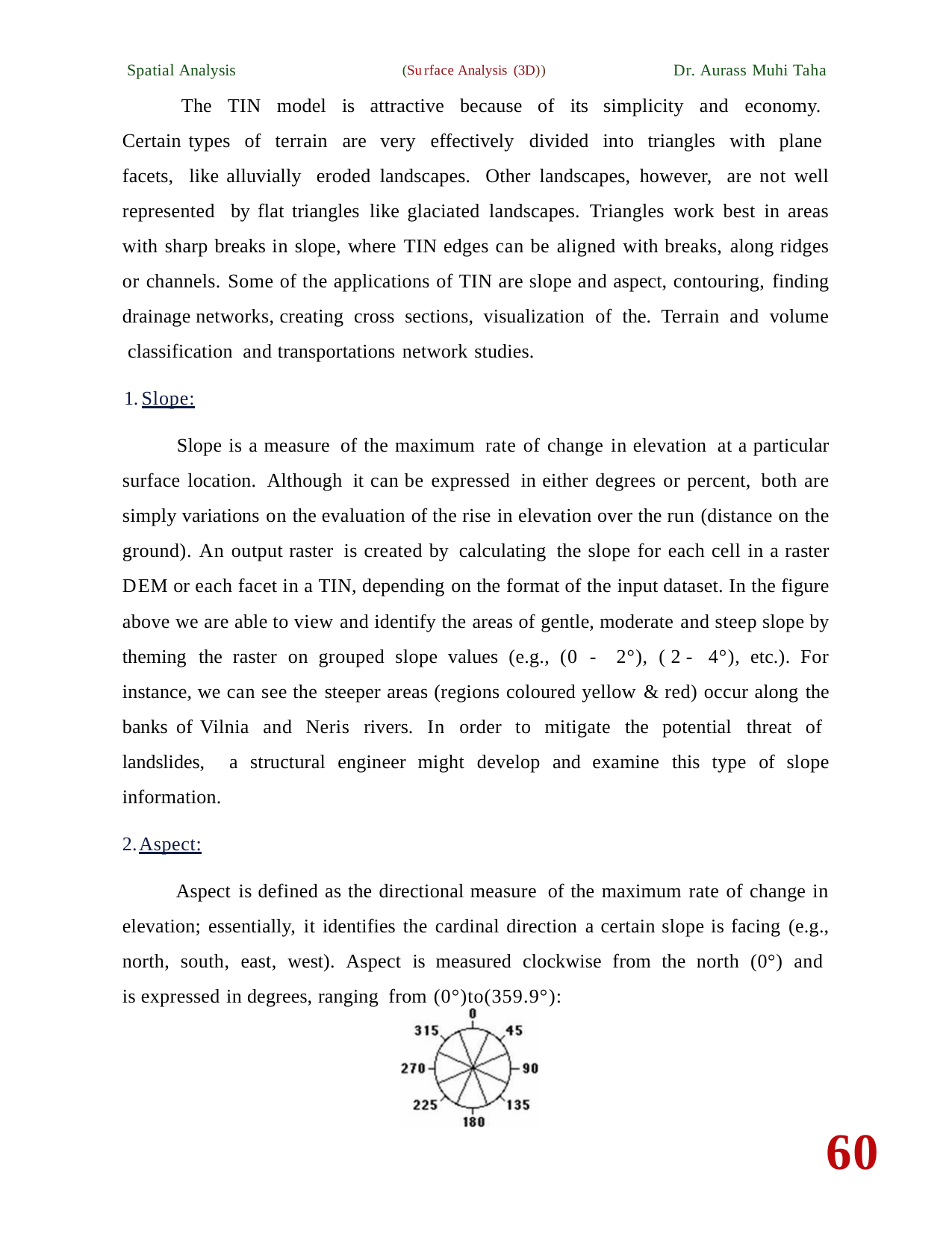

Spatial Analysis	(Surface Analysis (3D))	Dr. Aurass Muhi Taha
The  TIN  model  is  attractive  because  of  its  simplicity  and  economy.  Certain types  of  terrain  are  very  effectively  divided  into  triangles  with  plane  facets,  like alluvially  eroded landscapes.  Other landscapes, however,  are not well represented  by flat triangles like glaciated landscapes. Triangles work best in areas with sharp breaks in slope, where TIN edges can be aligned with breaks, along ridges or channels. Some of the applications of TIN are slope and aspect, contouring, finding drainage networks, creating  cross  sections,  visualization  of  the.  Terrain  and  volume  classification  and transportations network studies.

Slope:

Slope is a measure  of the maximum  rate of change in elevation  at a particular surface location.  Although  it can be expressed  in either degrees or percent,  both are simply variations on the evaluation of the rise in elevation over the run (distance on the ground). An output raster  is created by  calculating  the slope for each cell in a raster DEM or each facet in a TIN, depending on the format of the input dataset. In the figure above we are able to view and identify the areas of gentle, moderate and steep slope by theming the raster on grouped slope values (e.g., (0 - 2°), (2- 4°), etc.). For instance, we can see the steeper areas (regions coloured yellow & red) occur along the banks of Vilnia  and  Neris  rivers.  In  order  to  mitigate  the  potential  threat  of  landslides,  a structural engineer might develop and examine this type of slope information.

Aspect:

Aspect is defined as the directional measure  of the maximum rate of change in elevation; essentially, it identifies the cardinal direction a certain slope is facing (e.g., north,  south,  east,  west).  Aspect  is  measured  clockwise  from  the  north  (0°)  and  is expressed in degrees, ranging  from (0°)to(359.9°):

60